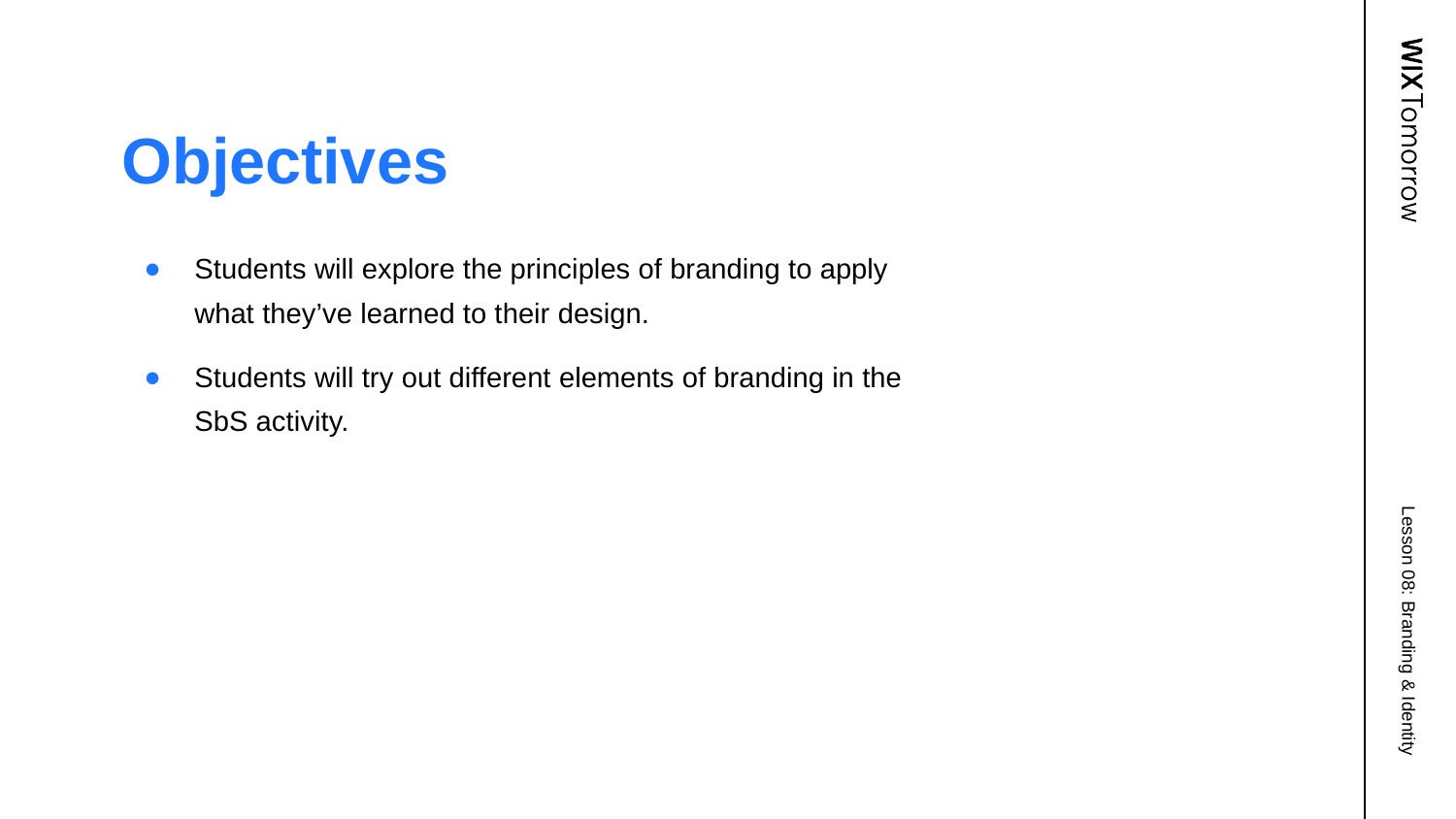

# Objectives
Students will explore the principles of branding to apply what they’ve learned to their design.
Students will try out different elements of branding in the SbS activity.